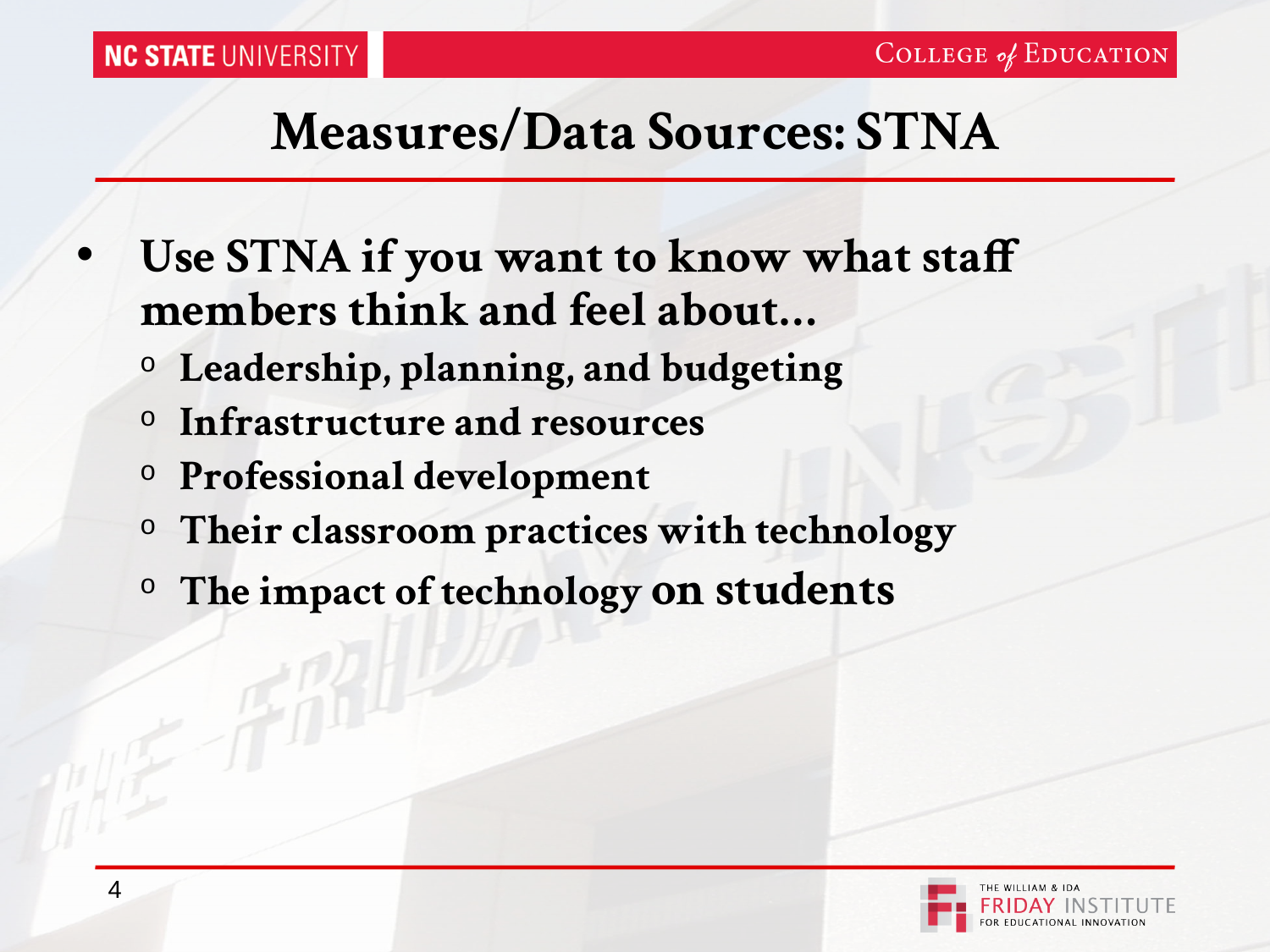

# Measures/Data Sources: STNA
Use STNA if you want to know what staff members think and feel about…
Leadership, planning, and budgeting
Infrastructure and resources
Professional development
Their classroom practices with technology
The impact of technology on students
4